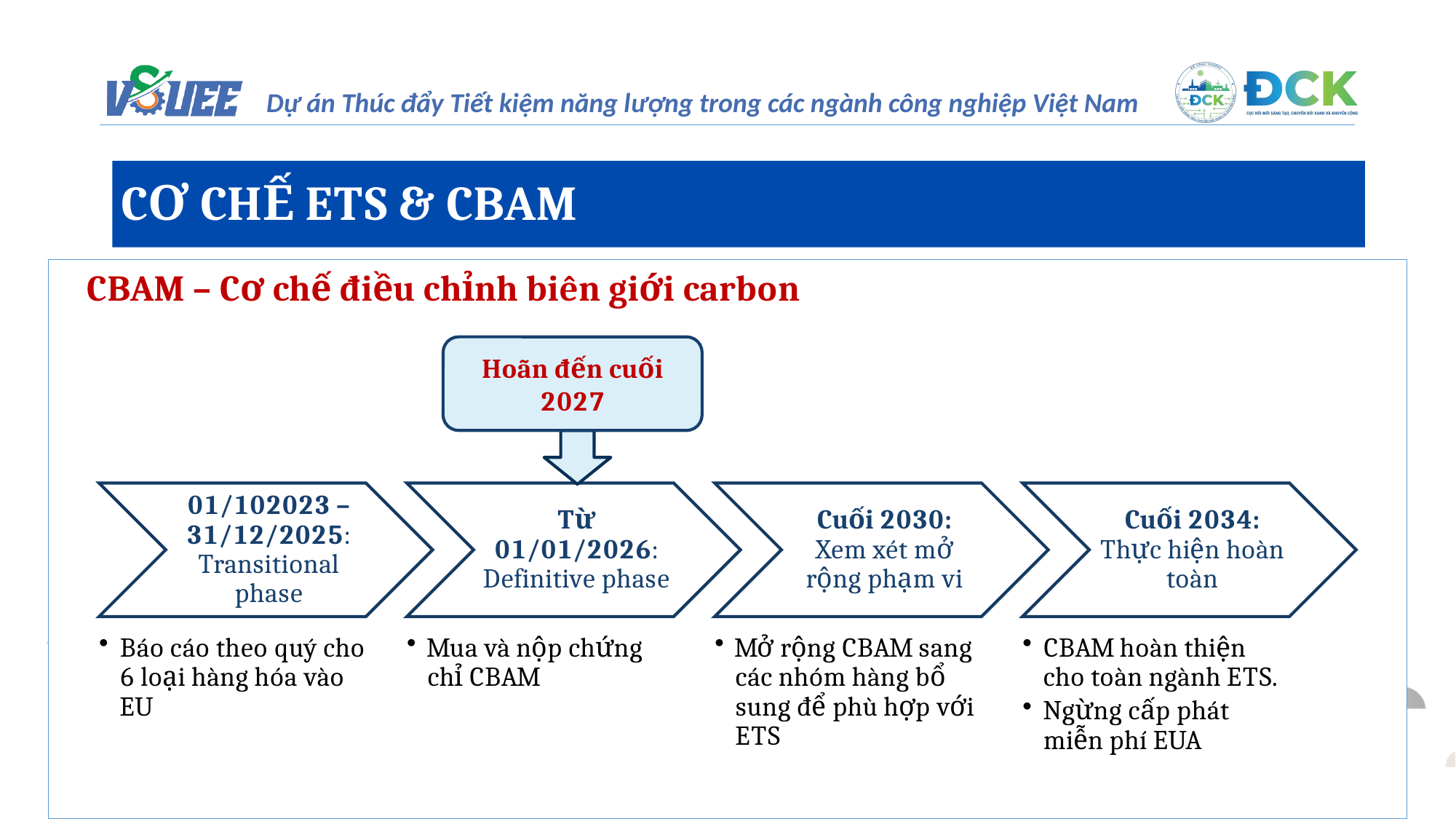

CƠ CHẾ ETS & CBAM
CBAM – Cơ chế điều chỉnh biên giới carbon
Hoãn đến cuối 2027

01/102023 – 31/12/2025: Transitional phase
Báo cáo theo quý cho 6 loại hàng hóa vào EU
Từ 01/01/2026: Definitive phase
Mua và nộp chứng chỉ CBAM
Cuối 2030: Xem xét mở rộng phạm vi
Mở rộng CBAM sang các nhóm hàng bổ sung để phù hợp với ETS
Cuối 2034: Thực hiện hoàn toàn
CBAM hoàn thiện cho toàn ngành ETS.
Ngừng cấp phát miễn phí EUA
16